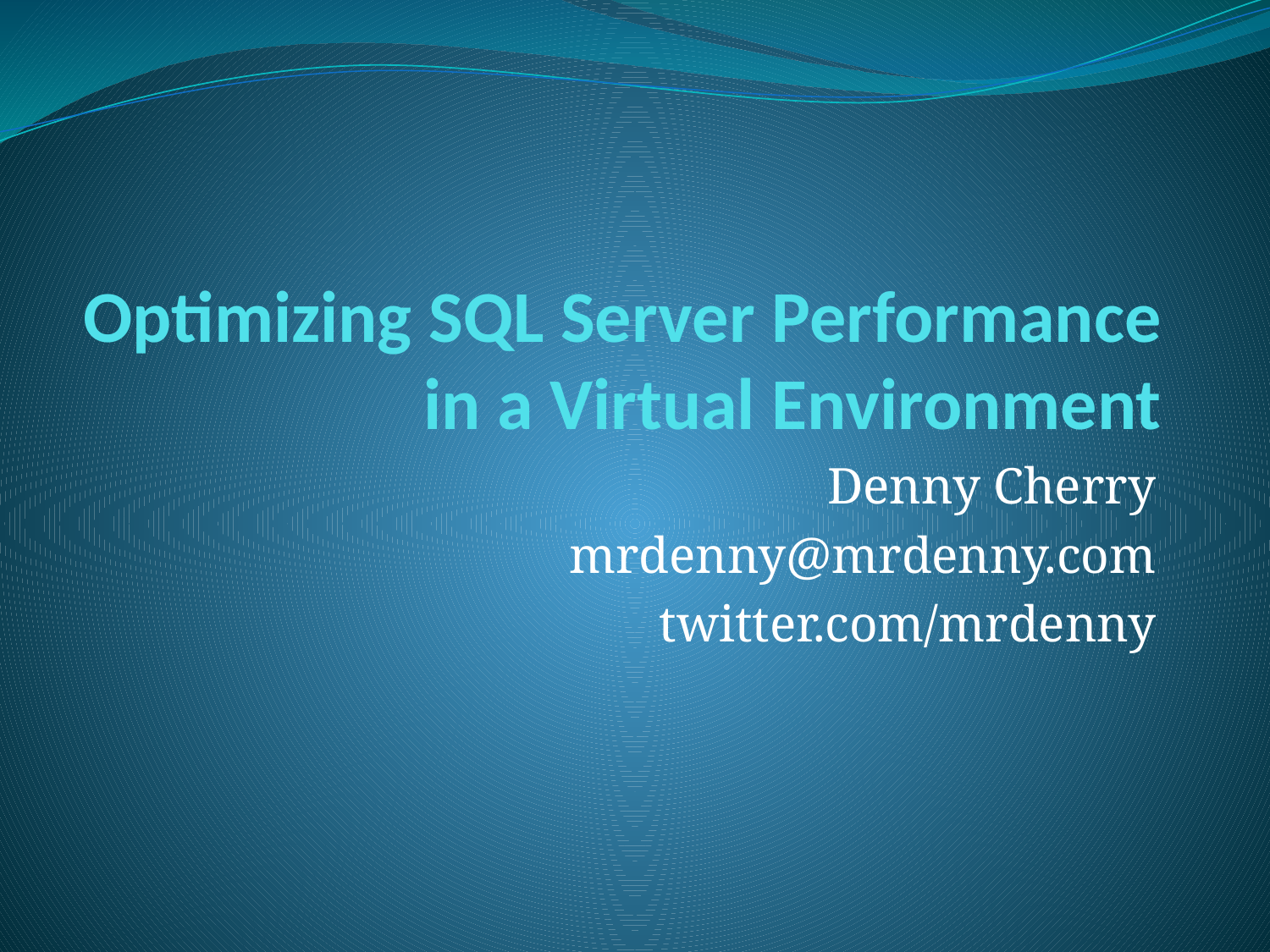

# Optimizing SQL Server Performance in a Virtual Environment
Denny Cherry
mrdenny@mrdenny.com
twitter.com/mrdenny